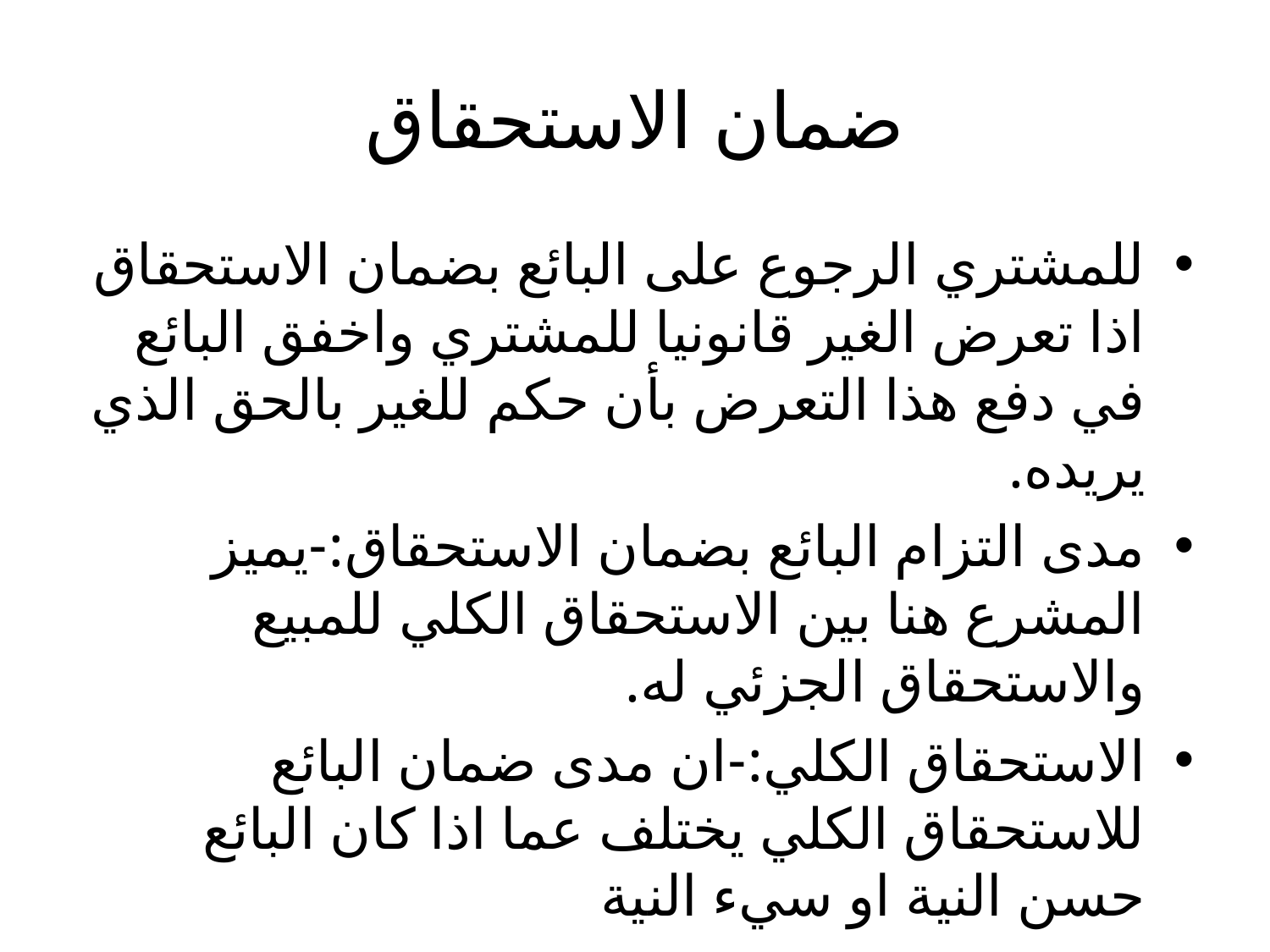

# ضمان الاستحقاق
للمشتري الرجوع على البائع بضمان الاستحقاق اذا تعرض الغير قانونيا للمشتري واخفق البائع في دفع هذا التعرض بأن حكم للغير بالحق الذي يريده.
مدى التزام البائع بضمان الاستحقاق:-يميز المشرع هنا بين الاستحقاق الكلي للمبيع والاستحقاق الجزئي له.
الاستحقاق الكلي:-ان مدى ضمان البائع للاستحقاق الكلي يختلف عما اذا كان البائع حسن النية او سيء النية